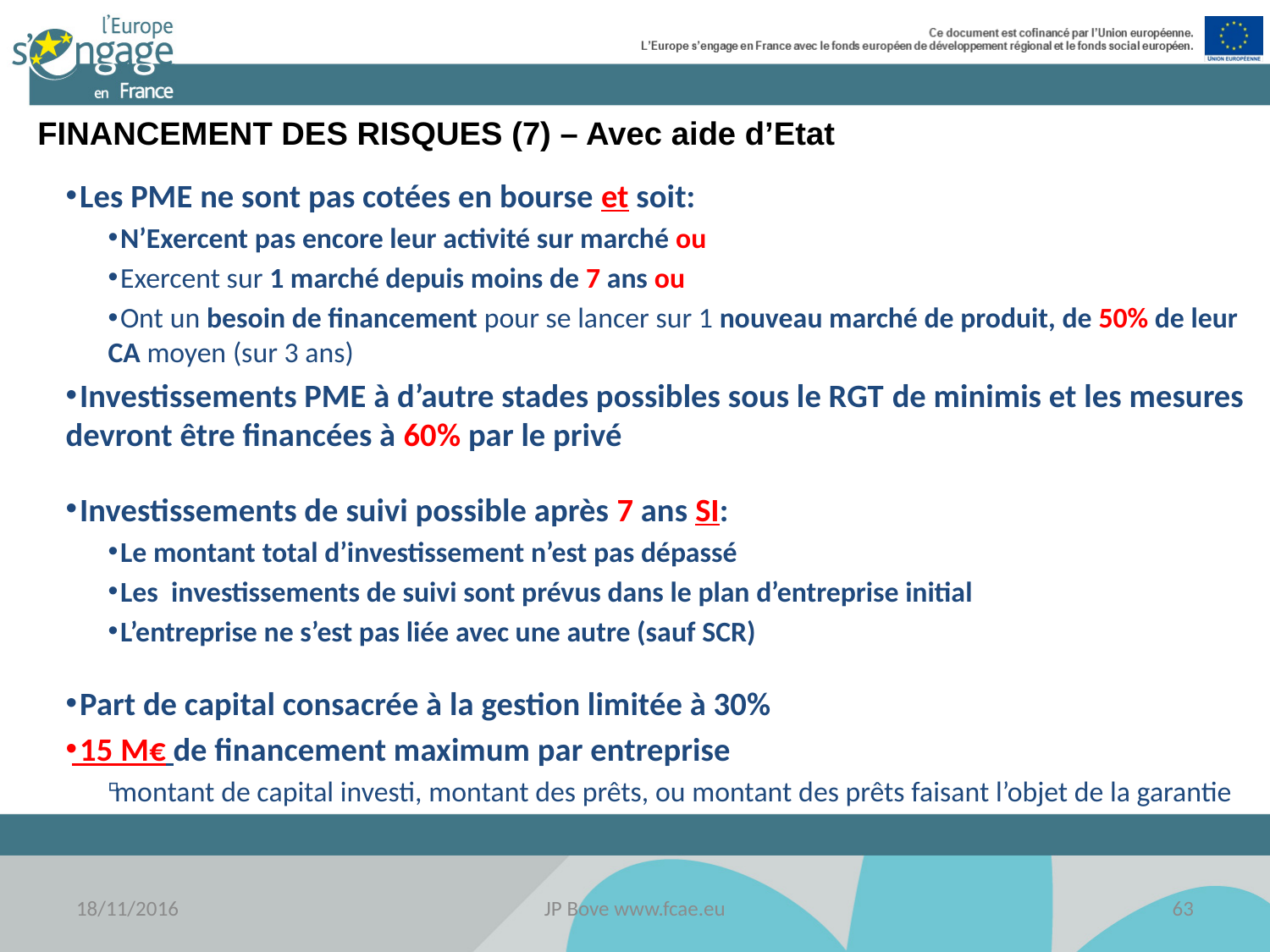

FINANCEMENT DES RISQUES (7) – Avec aide d’Etat
 Les PME ne sont pas cotées en bourse et soit:
 N’Exercent pas encore leur activité sur marché ou
 Exercent sur 1 marché depuis moins de 7 ans ou
 Ont un besoin de financement pour se lancer sur 1 nouveau marché de produit, de 50% de leur CA moyen (sur 3 ans)
 Investissements PME à d’autre stades possibles sous le RGT de minimis et les mesures devront être financées à 60% par le privé

 Investissements de suivi possible après 7 ans SI:
 Le montant total d’investissement n’est pas dépassé
 Les  investissements de suivi sont prévus dans le plan d’entreprise initial
 L’entreprise ne s’est pas liée avec une autre (sauf SCR)

 Part de capital consacrée à la gestion limitée à 30%
 15 M€ de financement maximum par entreprise
montant de capital investi, montant des prêts, ou montant des prêts faisant l’objet de la garantie

18/11/2016
JP Bove www.fcae.eu
63